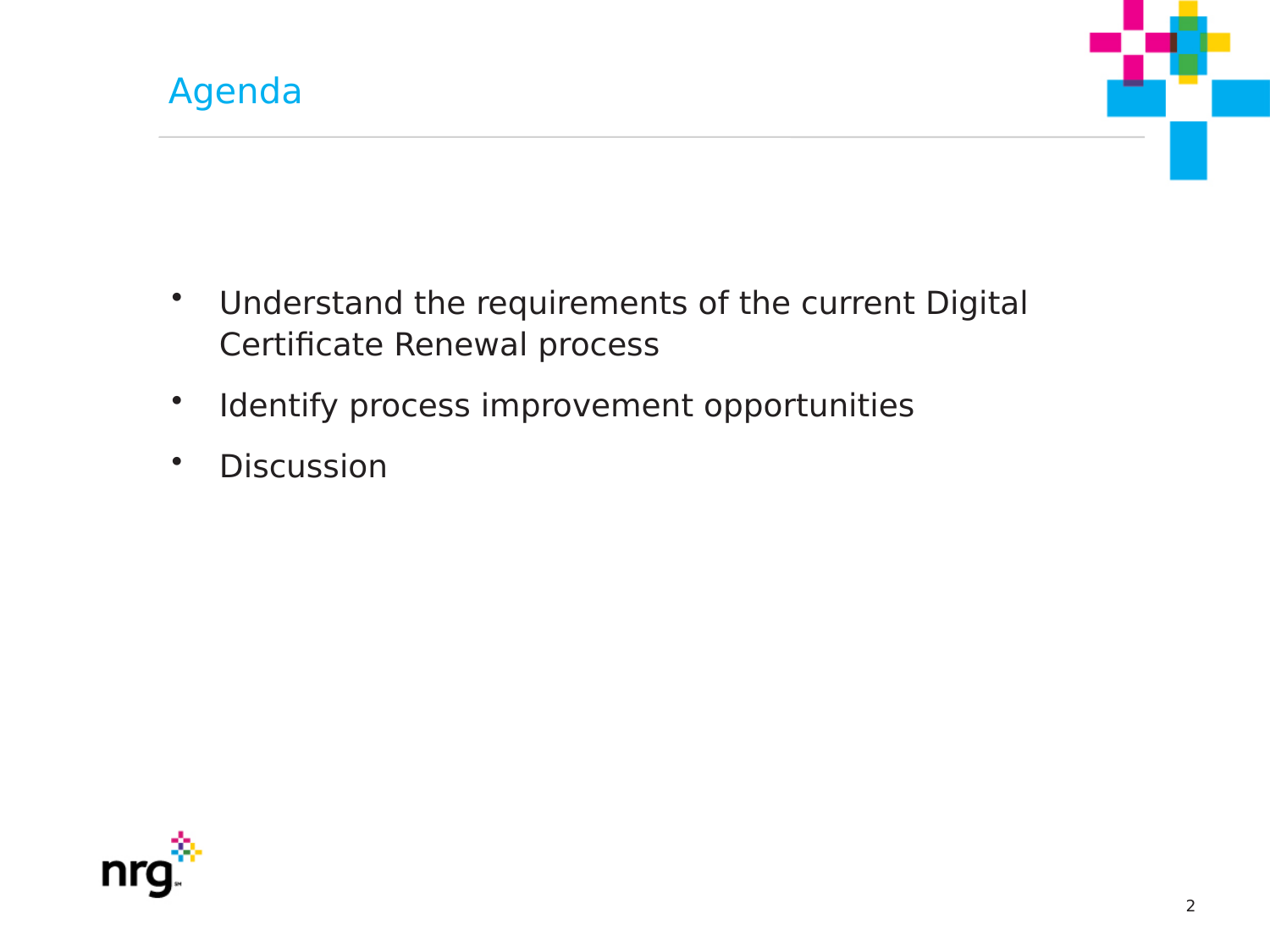

# Agenda

Understand the requirements of the current Digital Certificate Renewal process
Identify process improvement opportunities
Discussion